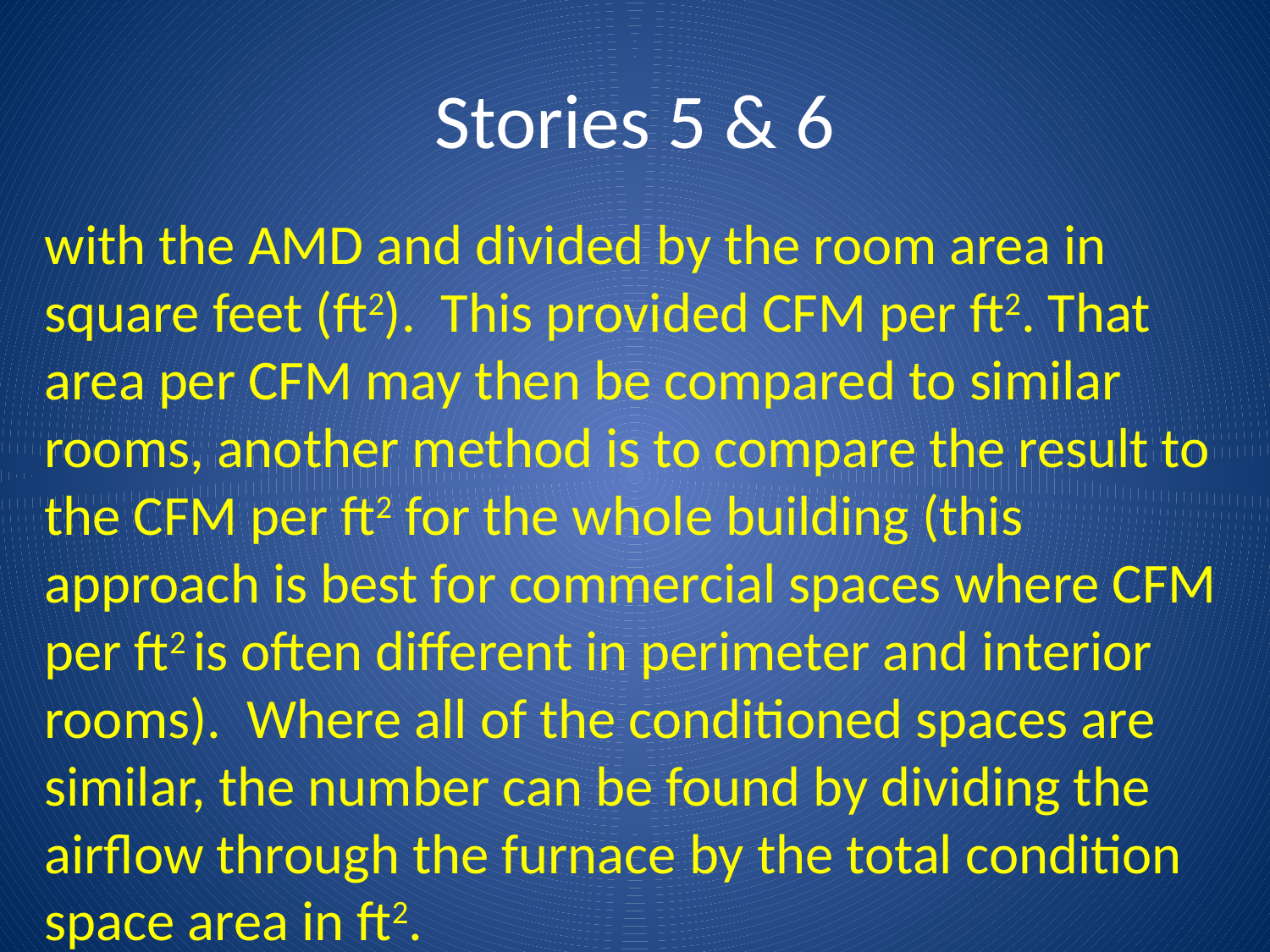

# Stories 5 & 6
with the AMD and divided by the room area in square feet (ft2).  This provided CFM per ft2. That area per CFM may then be compared to similar rooms, another method is to compare the result to the CFM per ft2 for the whole building (this approach is best for commercial spaces where CFM per ft2 is often different in perimeter and interior rooms).  Where all of the conditioned spaces are similar, the number can be found by dividing the airflow through the furnace by the total condition space area in ft2.